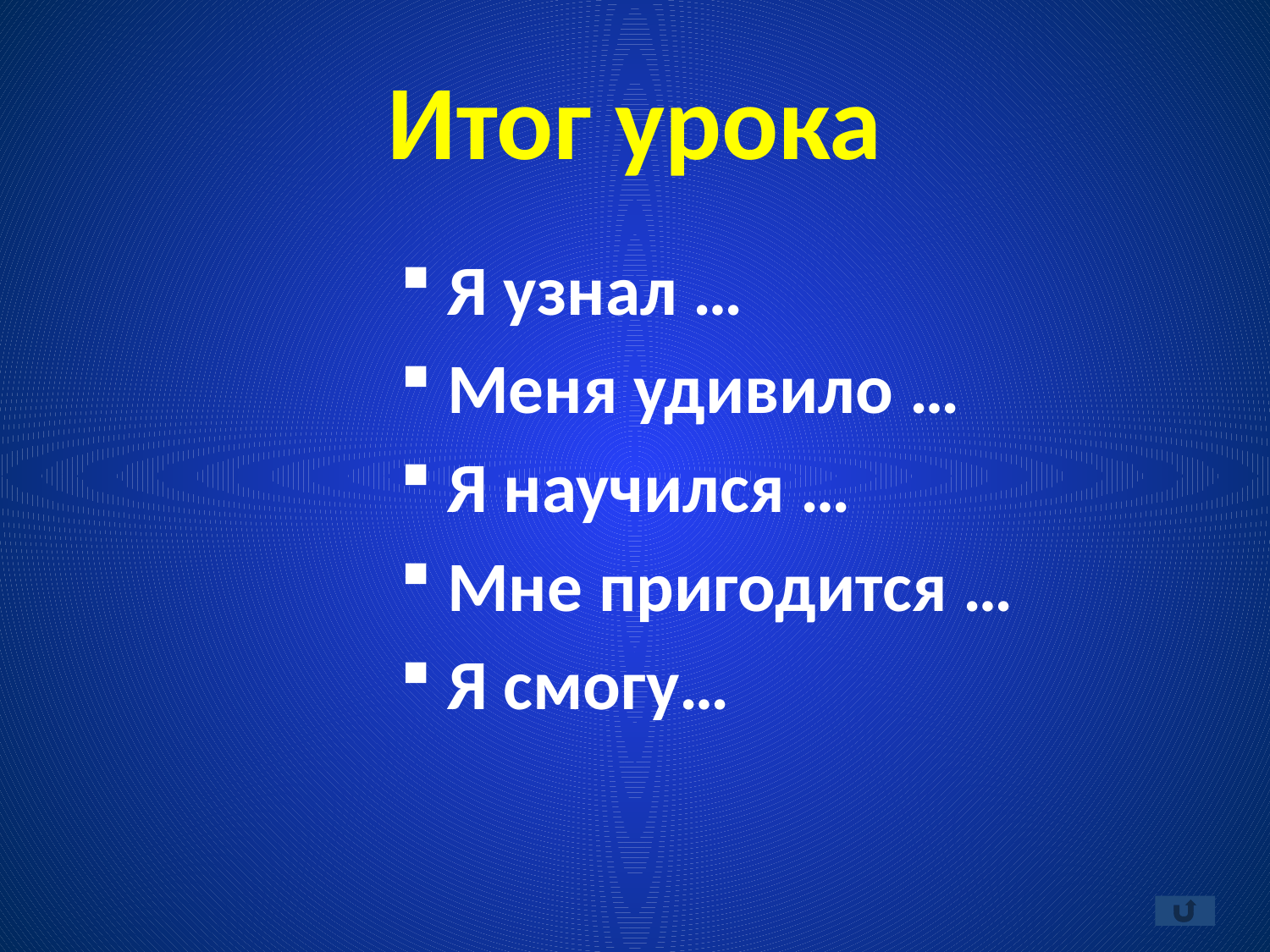

# Итог урока
Я узнал …
Меня удивило …
Я научился …
Мне пригодится …
Я смогу…